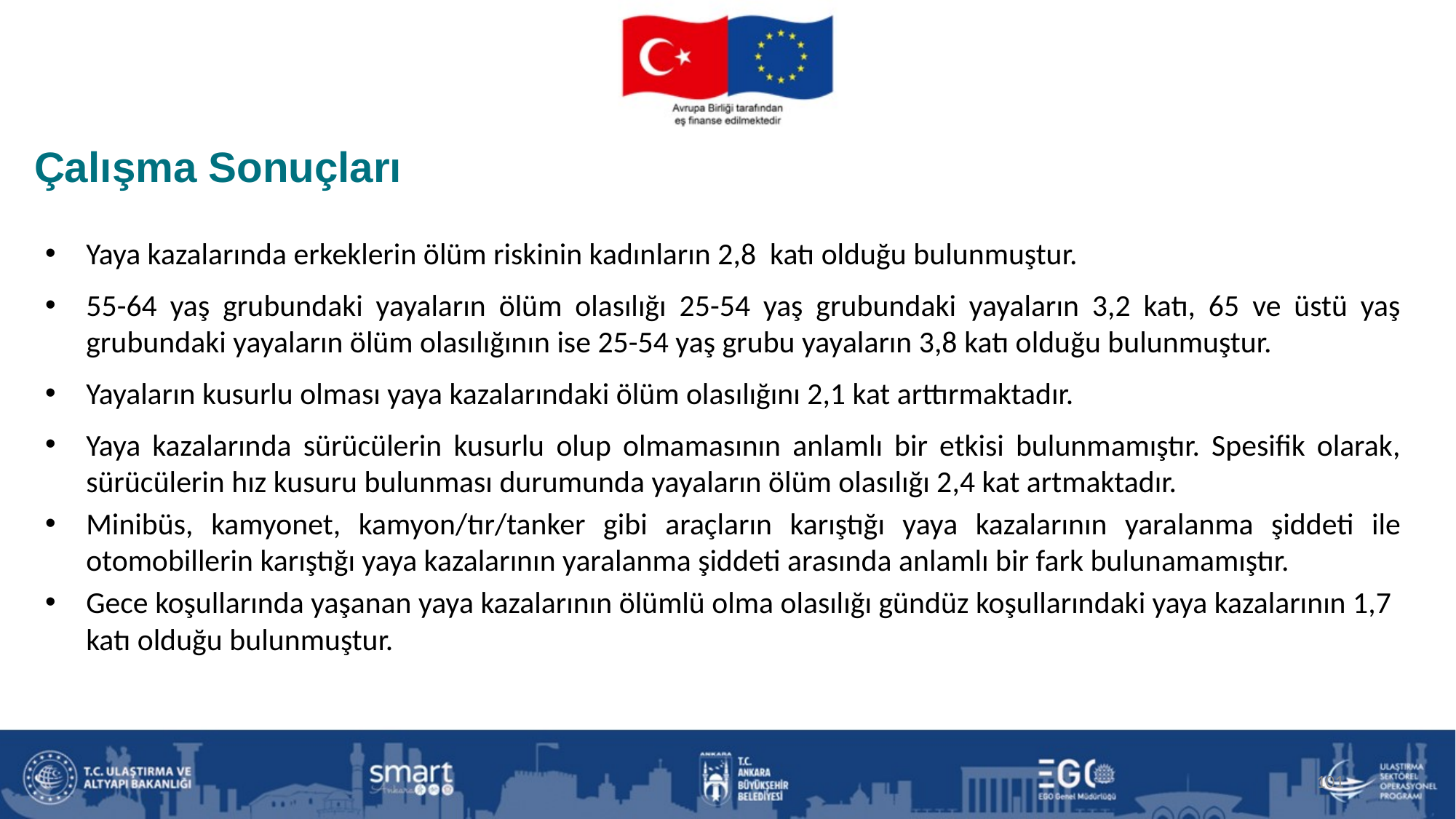

Çalışma Sonuçları

Yaya kazalarında erkeklerin ölüm riskinin kadınların 2,8  katı olduğu bulunmuştur.
55-64 yaş grubundaki yayaların ölüm olasılığı 25-54 yaş grubundaki yayaların 3,2 katı, 65 ve üstü yaş grubundaki yayaların ölüm olasılığının ise 25-54 yaş grubu yayaların 3,8 katı olduğu bulunmuştur.
Yayaların kusurlu olması yaya kazalarındaki ölüm olasılığını 2,1 kat arttırmaktadır.
Yaya kazalarında sürücülerin kusurlu olup olmamasının anlamlı bir etkisi bulunmamıştır. Spesifik olarak, sürücülerin hız kusuru bulunması durumunda yayaların ölüm olasılığı 2,4 kat artmaktadır.
Minibüs, kamyonet, kamyon/tır/tanker gibi araçların karıştığı yaya kazalarının yaralanma şiddeti ile otomobillerin karıştığı yaya kazalarının yaralanma şiddeti arasında anlamlı bir fark bulunamamıştır.
Gece koşullarında yaşanan yaya kazalarının ölümlü olma olasılığı gündüz koşullarındaki yaya kazalarının 1,7 katı olduğu bulunmuştur.

101